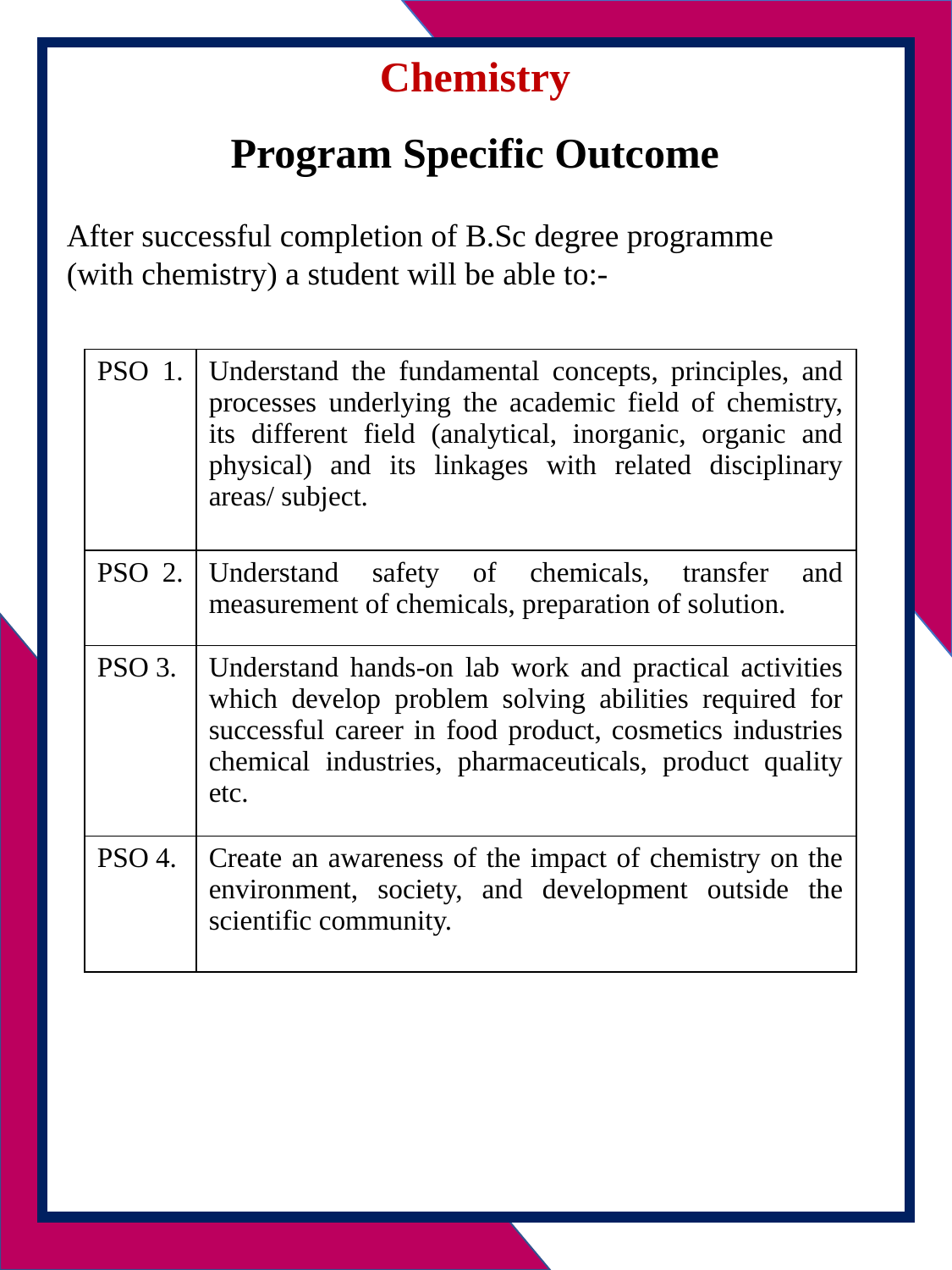

Chemistry
 Program Specific Outcome

After successful completion of B.Sc degree programme
(with chemistry) a student will be able to:-

| PSO 1. | Understand the fundamental concepts, principles, and processes underlying the academic field of chemistry, its different field (analytical, inorganic, organic and physical) and its linkages with related disciplinary areas/ subject. |
| --- | --- |
| PSO 2. | Understand safety of chemicals, transfer and measurement of chemicals, preparation of solution. |
| PSO 3. | Understand hands-on lab work and practical activities which develop problem solving abilities required for successful career in food product, cosmetics industries chemical industries, pharmaceuticals, product quality etc. |
| PSO 4. | Create an awareness of the impact of chemistry on the environment, society, and development outside the scientific community. |